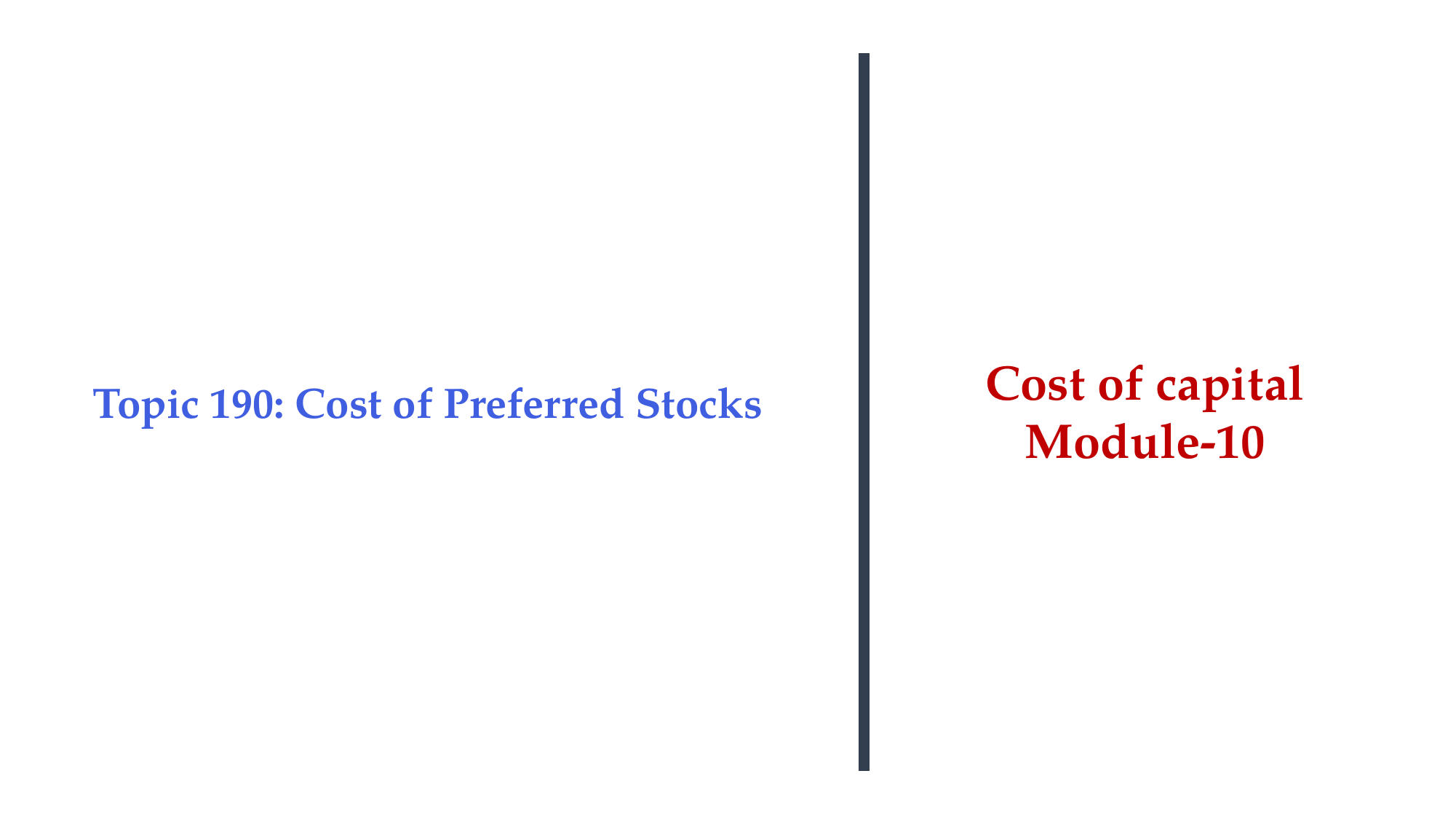

Topic 190: Cost of Preferred Stocks
Cost of capital
Module-10